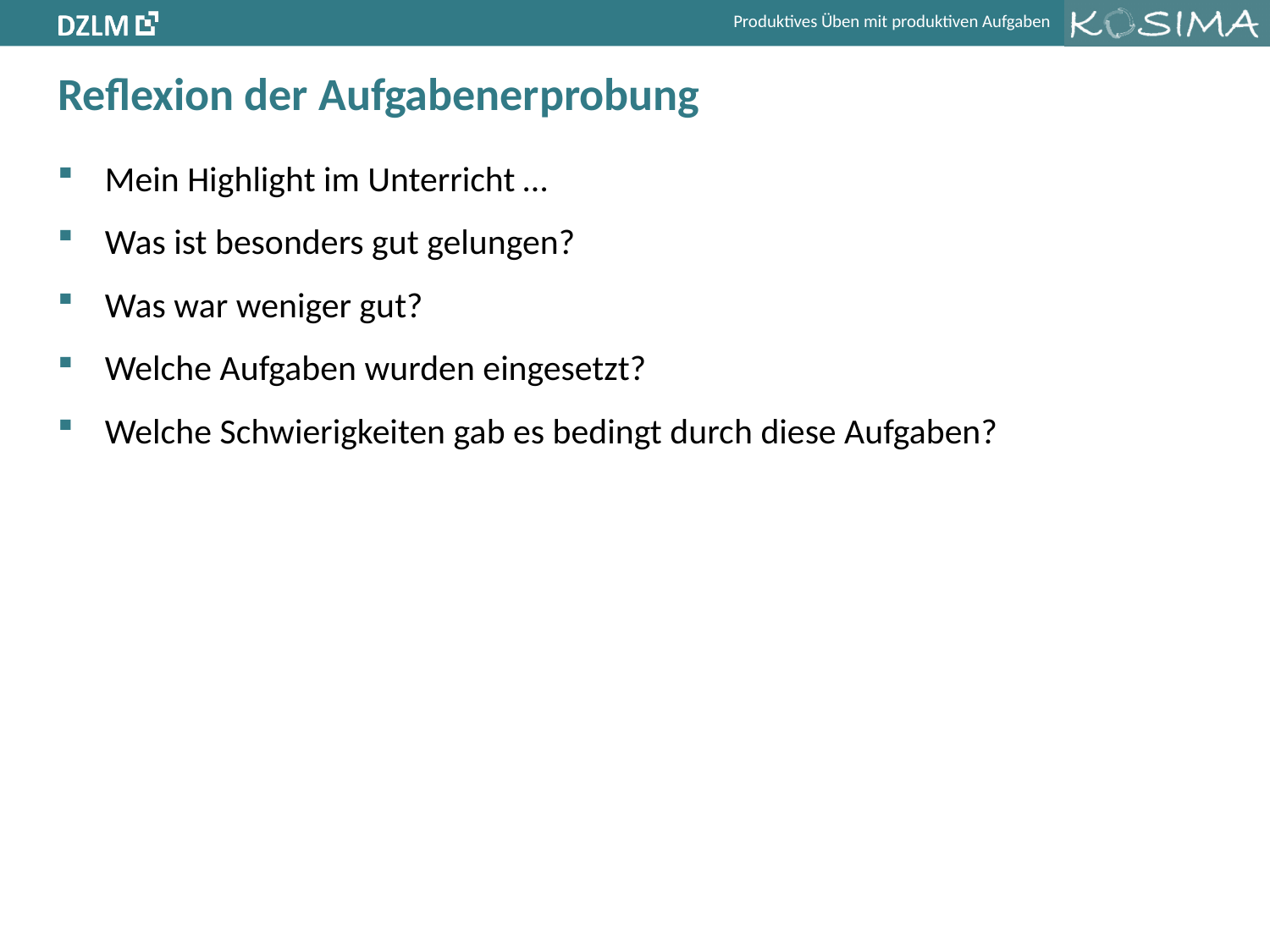

# Reflexion der Aufgabenerprobung
Mein Highlight im Unterricht …
Was ist besonders gut gelungen?
Was war weniger gut?
Welche Aufgaben wurden eingesetzt?
Welche Schwierigkeiten gab es bedingt durch diese Aufgaben?